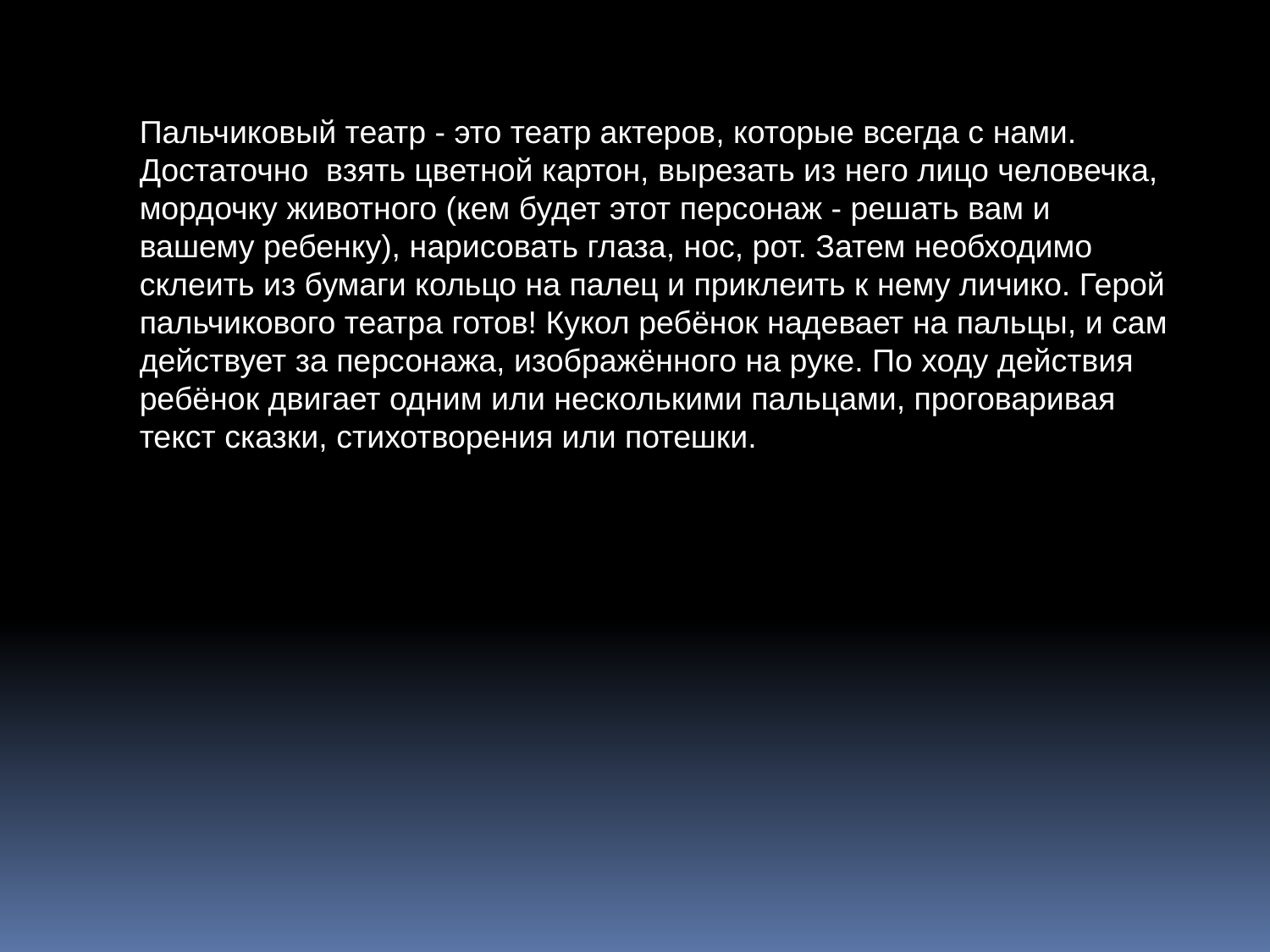

Пальчиковый театр - это театр актеров, которые всегда с нами. Достаточно  взять цветной картон, вырезать из него лицо человечка, мордочку животного (кем будет этот персонаж - решать вам и вашему ребенку), нарисовать глаза, нос, рот. Затем необходимо склеить из бумаги кольцо на палец и приклеить к нему личико. Герой пальчикового театра готов! Кукол ребёнок надевает на пальцы, и сам действует за персонажа, изображённого на руке. По ходу действия ребёнок двигает одним или несколькими пальцами, проговаривая текст сказки, стихотворения или потешки.